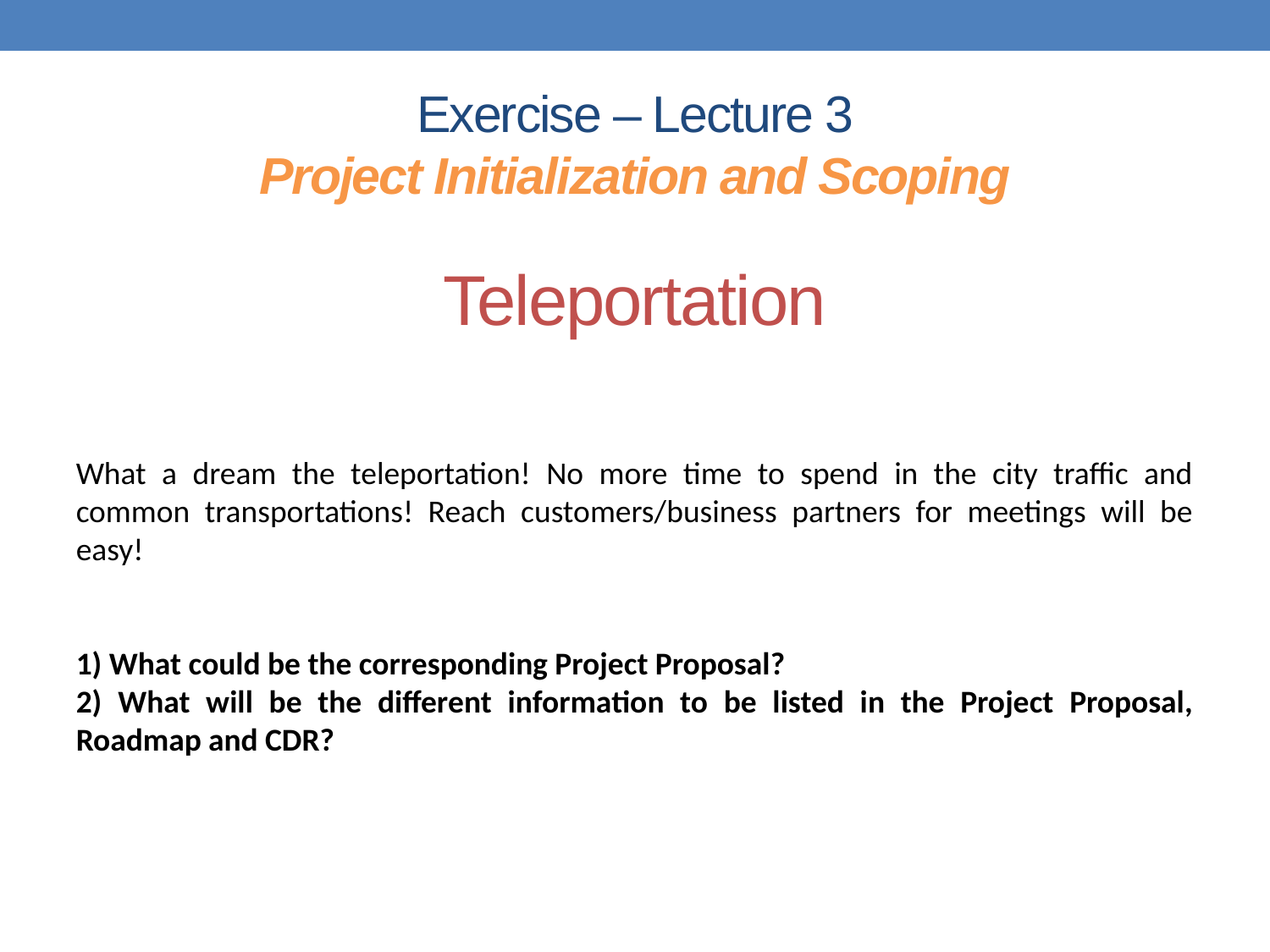

# Exercise – Lecture 3 Project Initialization and Scoping
Teleportation
What a dream the teleportation! No more time to spend in the city traffic and common transportations! Reach customers/business partners for meetings will be easy!

1) What could be the corresponding Project Proposal?
2) What will be the different information to be listed in the Project Proposal, Roadmap and CDR?